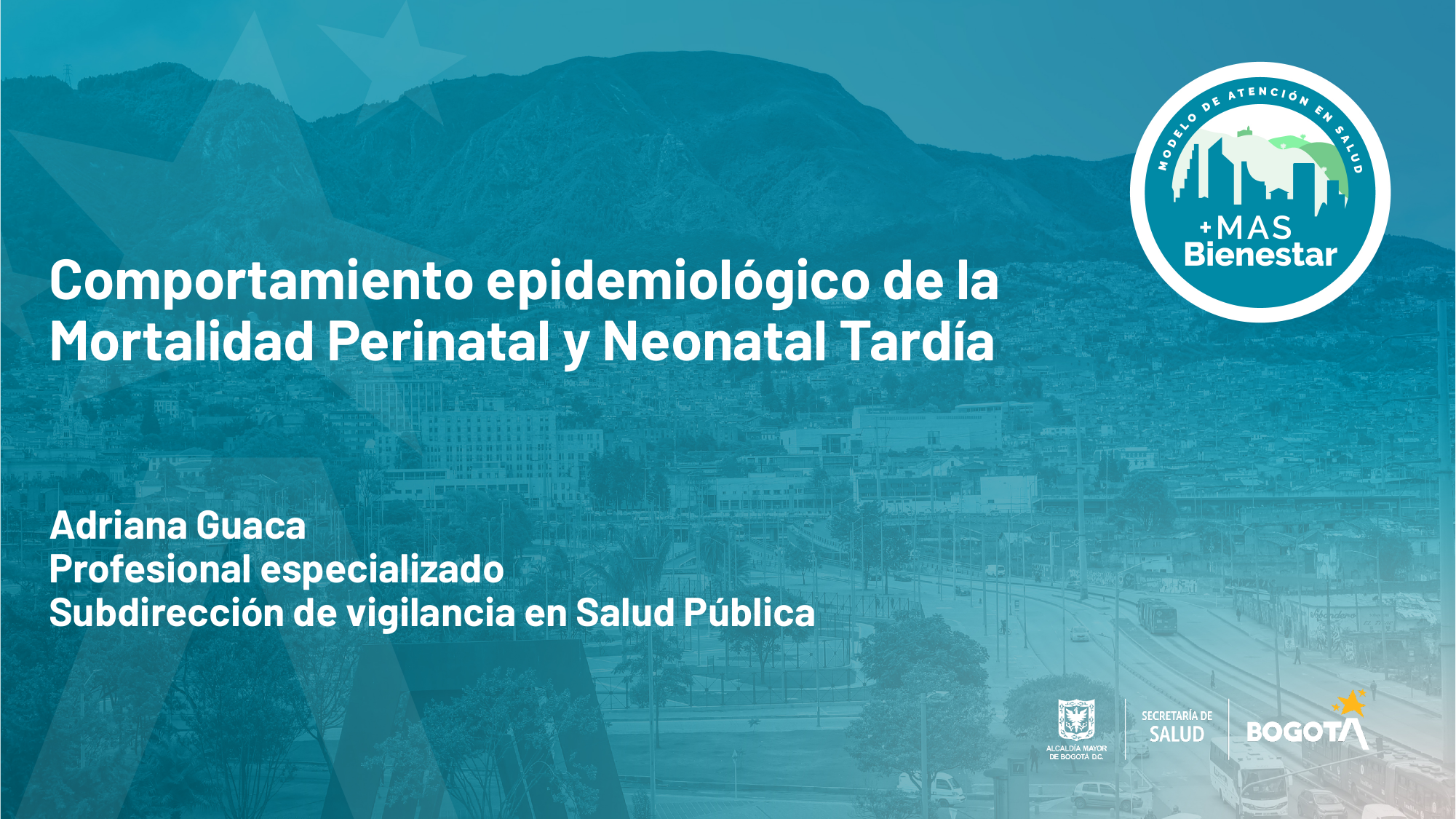

# Comportamiento epidemiológico de la Mortalidad Perinatal y Neonatal Tardía Adriana Guaca Profesional especializado Subdirección de vigilancia en Salud Pública